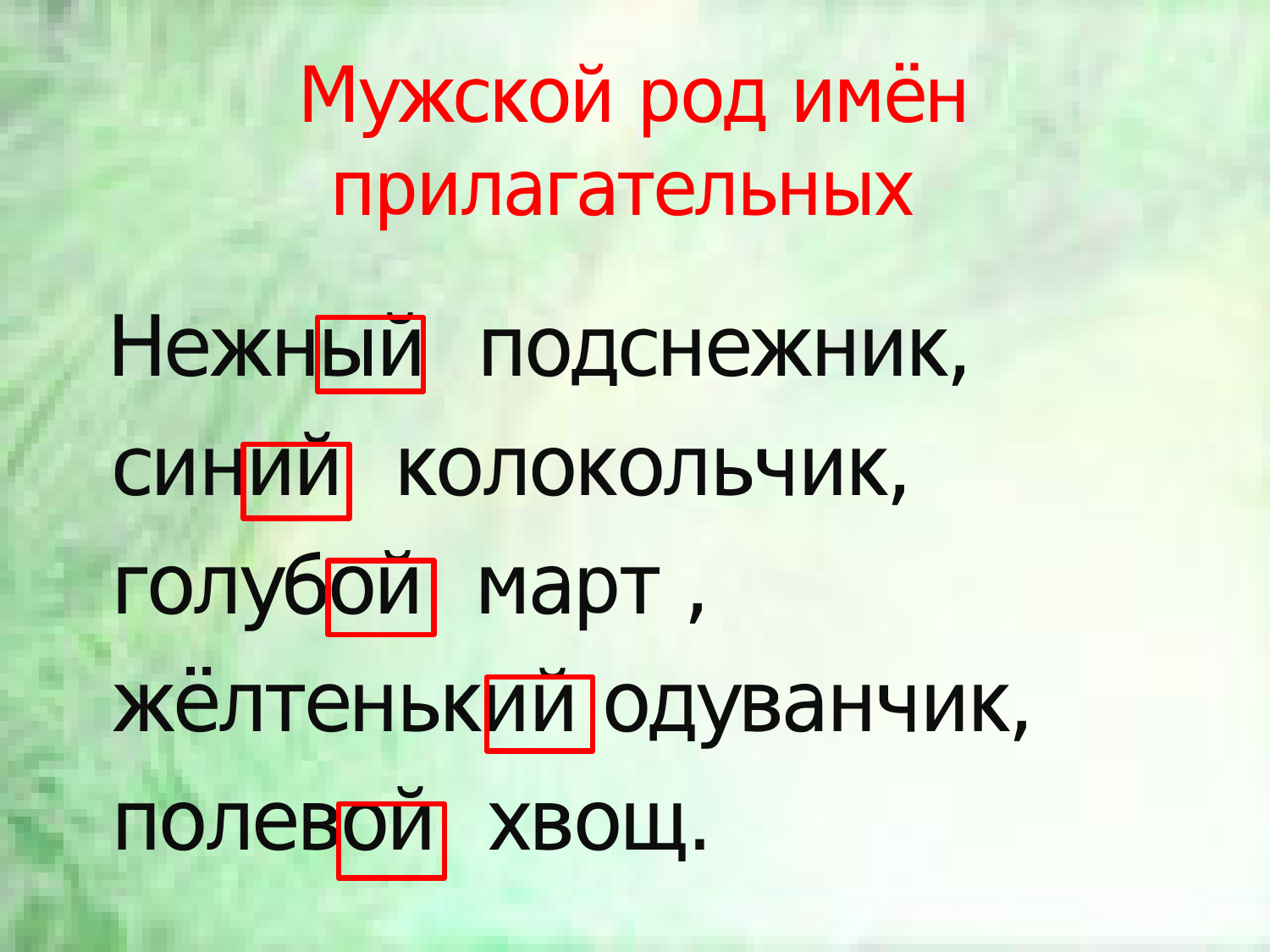

# Мужской род имён прилагательных
 Нежный  подснежник,
 синий  колокольчик,
 голубой  март ,
 жёлтенький одуванчик,
 полевой  хвощ.